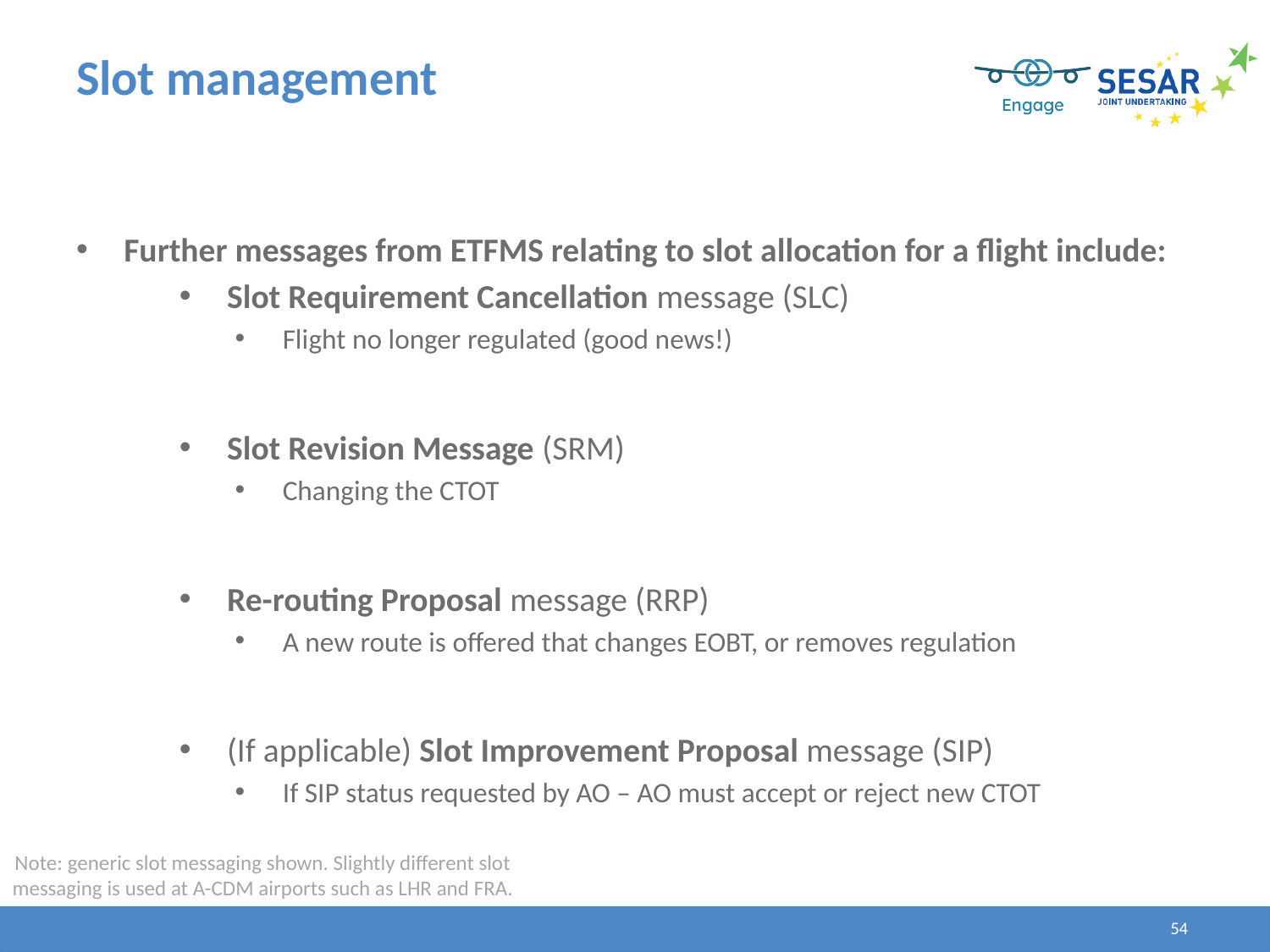

# Slot management
Further messages from ETFMS relating to slot allocation for a flight include:
Slot Requirement Cancellation message (SLC)
Flight no longer regulated (good news!)

Slot Revision Message (SRM)
Changing the CTOT

Re-routing Proposal message (RRP)
A new route is offered that changes EOBT, or removes regulation

(If applicable) Slot Improvement Proposal message (SIP)
If SIP status requested by AO – AO must accept or reject new CTOT

Note: generic slot messaging shown. Slightly different slot
messaging is used at A-CDM airports such as LHR and FRA.
54